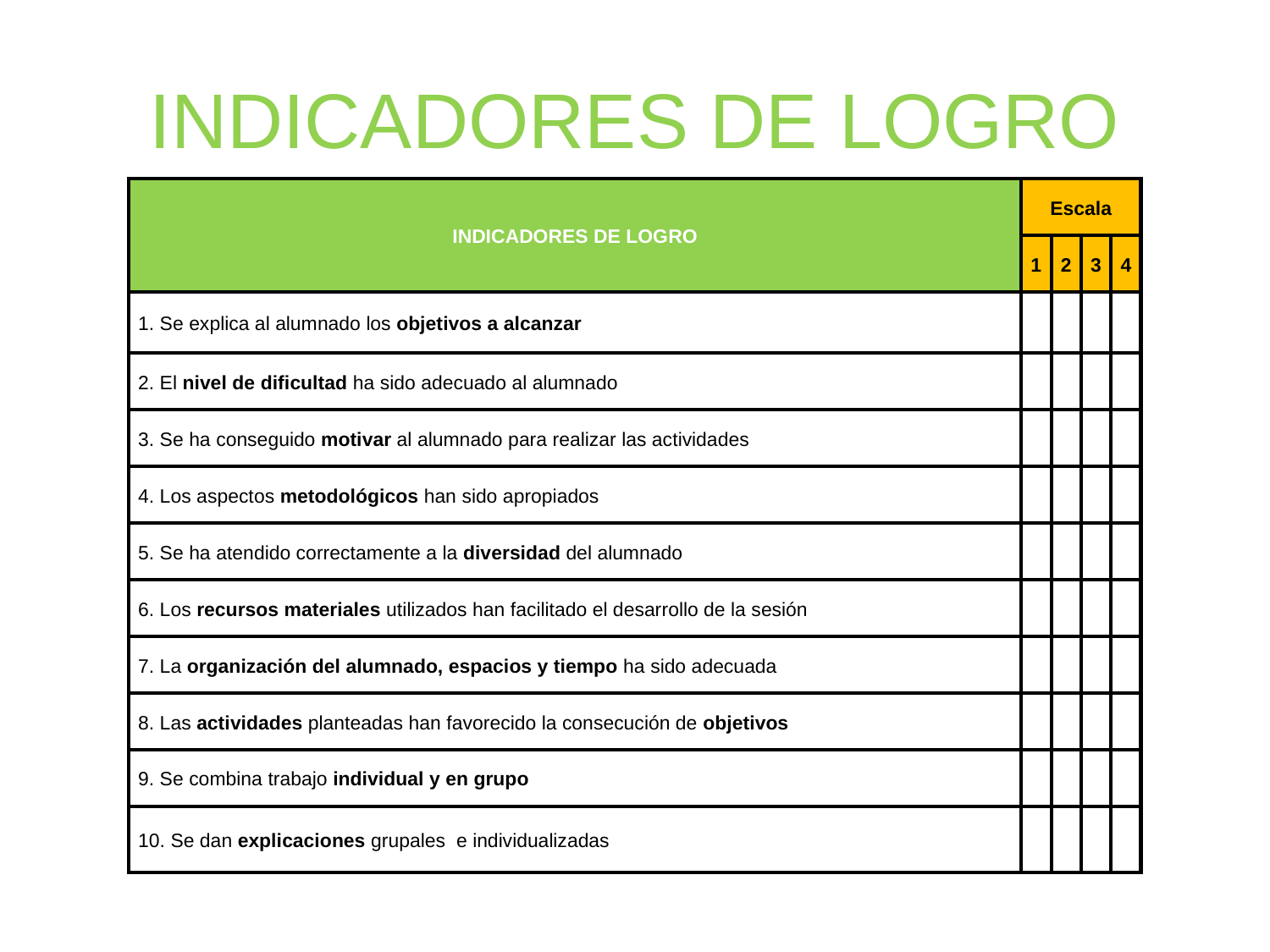

# INDICADORES DE LOGRO
| INDICADORES DE LOGRO | Escala |  |  |  |
| --- | --- | --- | --- | --- |
|  | 1 | 2 | 3 | 4 |
| 1. Se explica al alumnado los objetivos a alcanzar |  |  |  |  |
| 2. El nivel de dificultad ha sido adecuado al alumnado |  |  |  |  |
| 3. Se ha conseguido motivar al alumnado para realizar las actividades |  |  |  |  |
| 4. Los aspectos metodológicos han sido apropiados |  |  |  |  |
| 5. Se ha atendido correctamente a la diversidad del alumnado |  |  |  |  |
| 6. Los recursos materiales utilizados han facilitado el desarrollo de la sesión |  |  |  |  |
| 7. La organización del alumnado, espacios y tiempo ha sido adecuada |  |  |  |  |
| 8. Las actividades planteadas han favorecido la consecución de objetivos |  |  |  |  |
| 9. Se combina trabajo individual y en grupo |  |  |  |  |
| 10. Se dan explicaciones grupales e individualizadas |  |  |  |  |